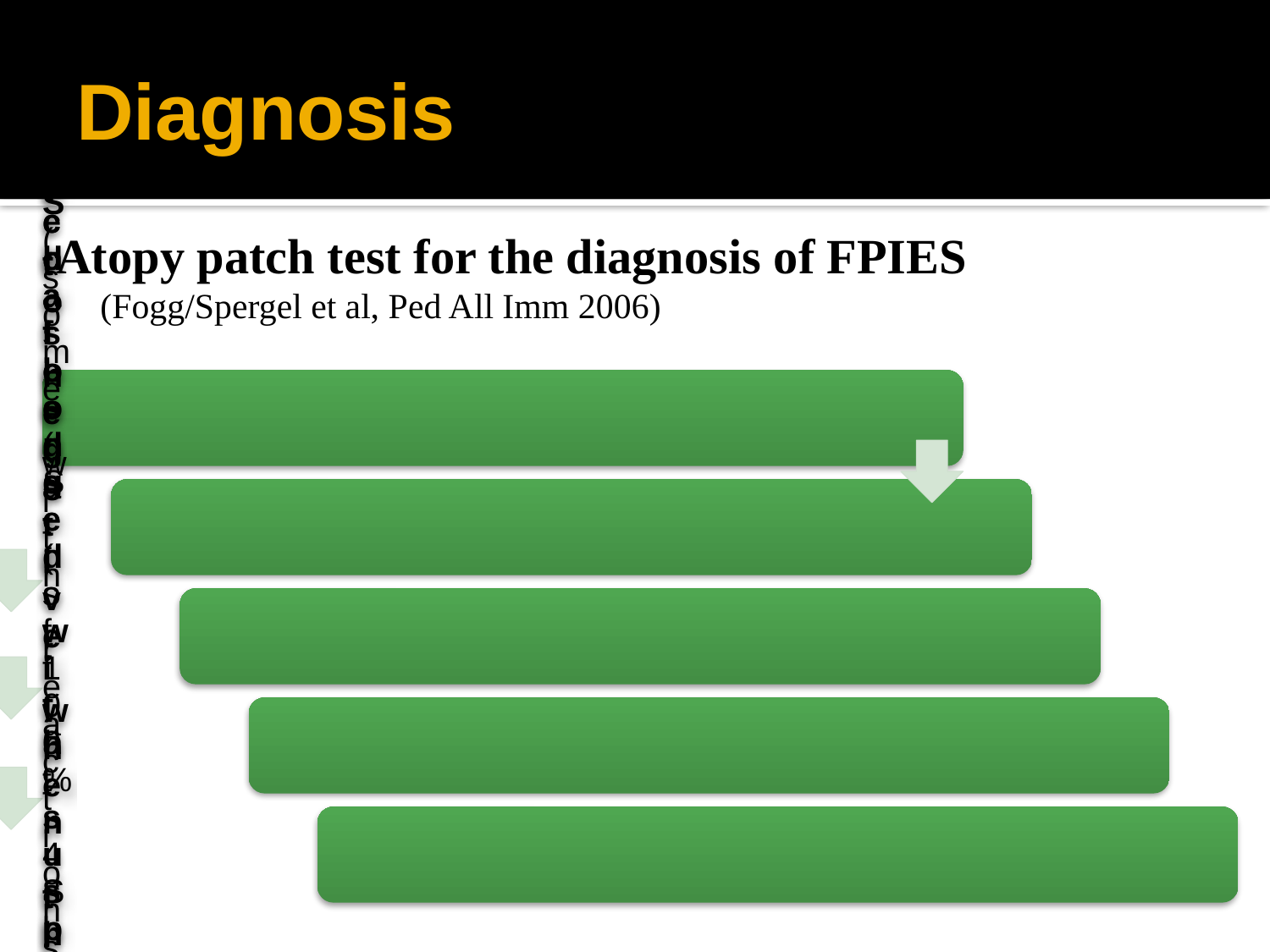

# Diagnosis
Atopy patch test for the diagnosis of FPIES
(Fogg/Spergel et al, Ped All Imm 2006)